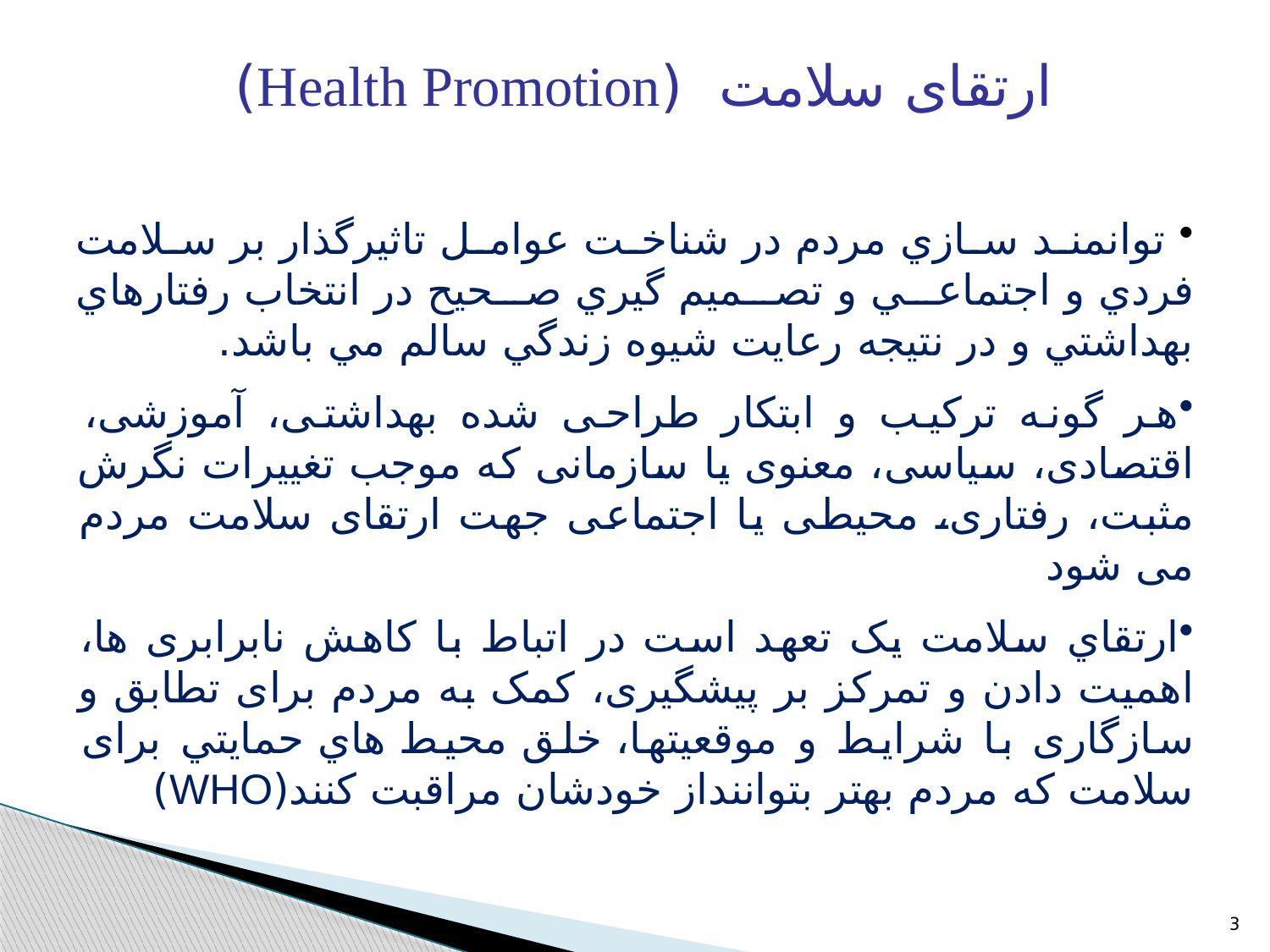

# ارتقای سلامت  (Health Promotion)
 توانمند سازي مردم در شناخت عوامل تاثيرگذار بر سلامت فردي و اجتماعي و تصميم گيري صحيح در انتخاب رفتارهاي بهداشتي و در نتيجه رعايت شيوه زندگي سالم مي باشد.
هر گونه ترکیب و ابتکار طراحی شده بهداشتی، آموزشی، اقتصادی، سیاسی، معنوی یا سازمانی که موجب تغییرات نگرش مثبت، رفتاری، محیطی یا اجتماعی جهت ارتقای سلامت مردم می شود
ارتقاي سلامت یک تعهد است در اتباط با کاهش نابرابری ها، اهمیت دادن و تمرکز بر پیشگیری، کمک به مردم برای تطابق و سازگاری با شرایط و موقعیتها، خلق محيط هاي حمايتي برای سلامت که مردم بهتر بتواننداز خودشان مراقبت کنند(WHO)
3